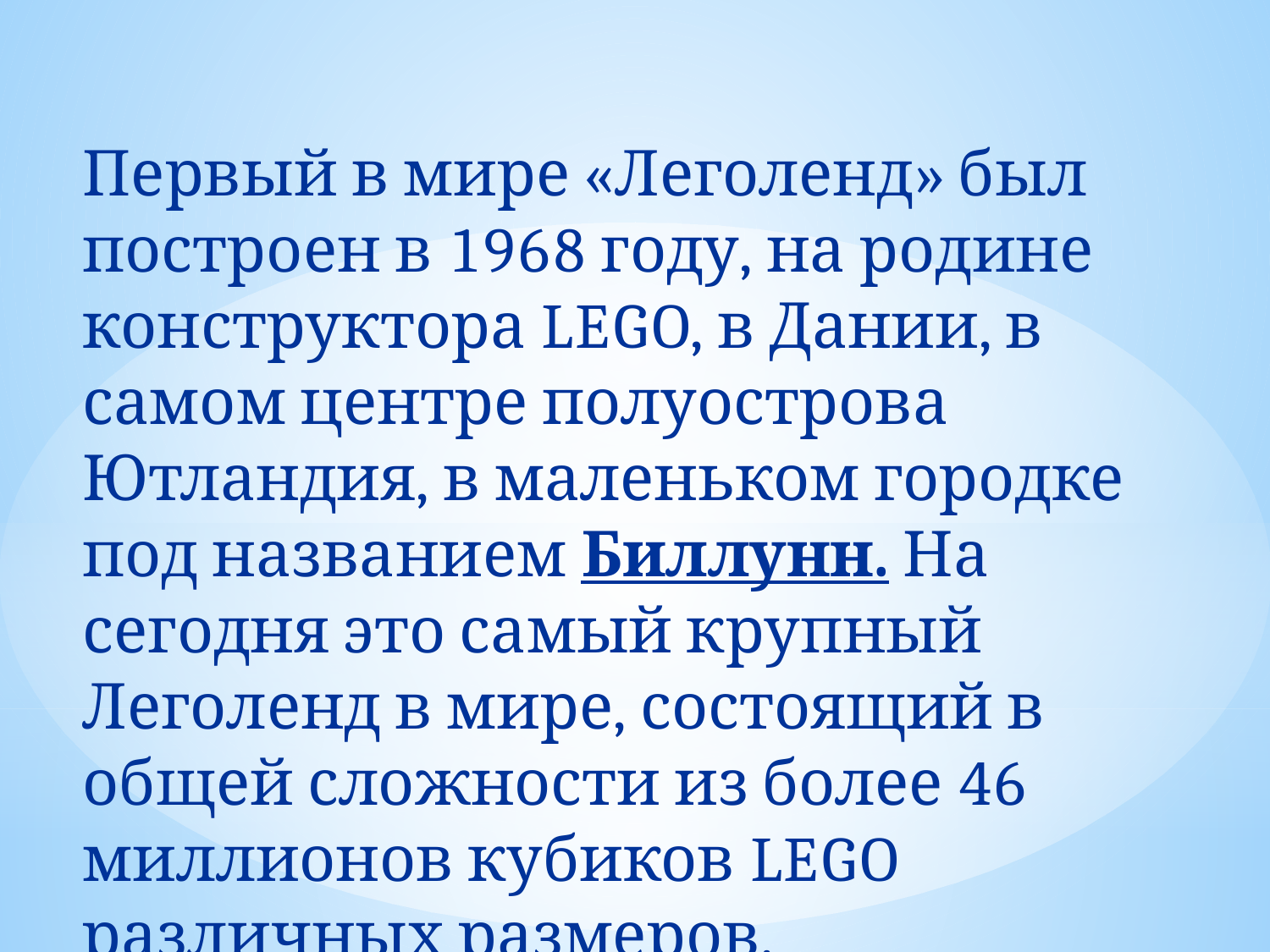

Первый в мире «Леголенд» был построен в 1968 году, на родине конструктора LEGO, в Дании, в самом центре полуострова Ютландия, в маленьком городке под названием Биллунн. На сегодня это самый крупный Леголенд в мире, состоящий в общей сложности из более 46 миллионов кубиков LEGO различных размеров.